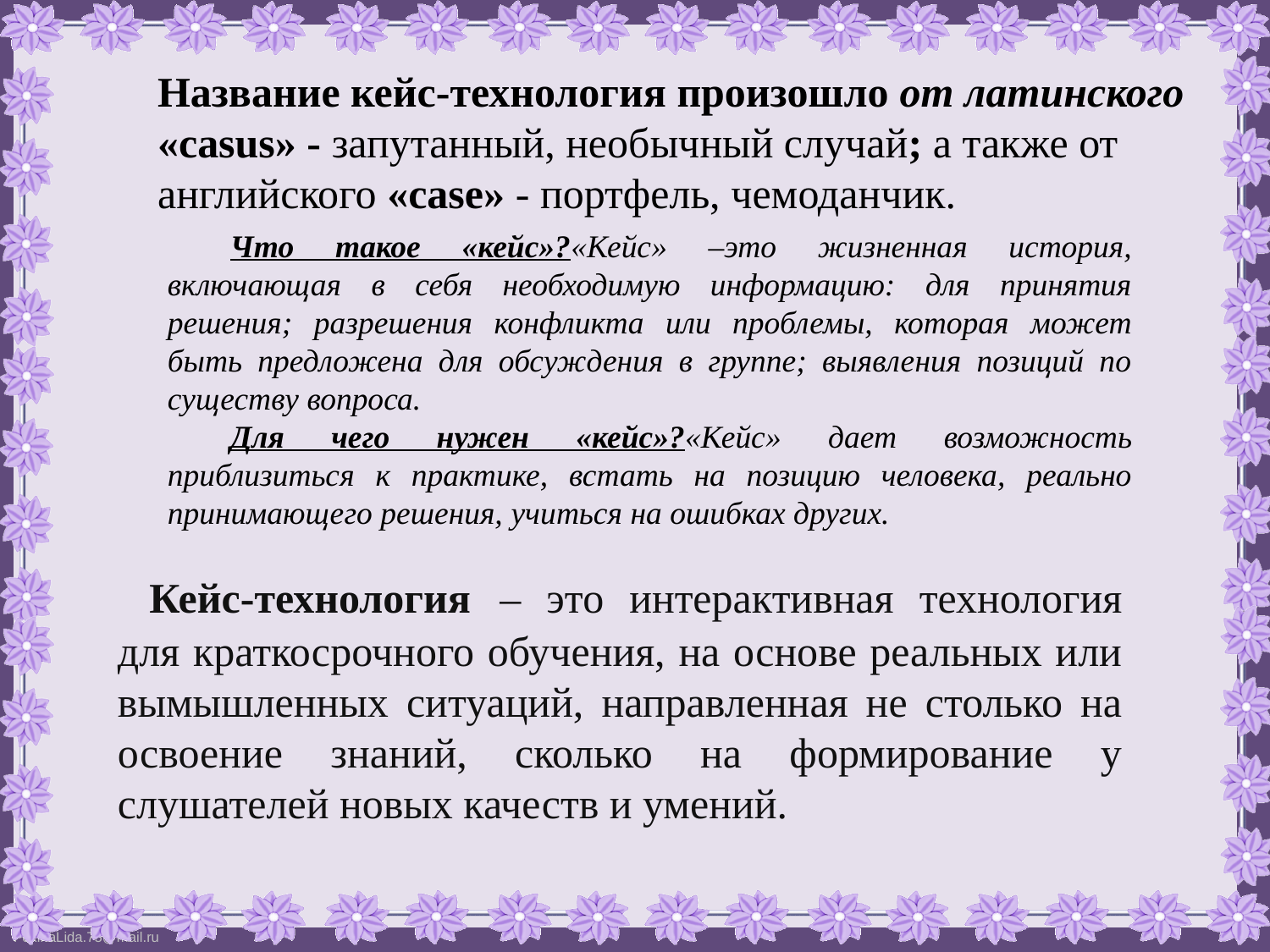

Название кейс-технология произошло от латинского «casus» - запутанный, необычный случай; а также от английского «case» - портфель, чемоданчик.
Что такое «кейс»?«Кейс» –это жизненная история, включающая в себя необходимую информацию: для принятия решения; разрешения конфликта или проблемы, которая может быть предложена для обсуждения в группе; выявления позиций по существу вопроса.
Для чего нужен «кейс»?«Кейс» дает возможность приблизиться к практике, встать на позицию человека, реально принимающего решения, учиться на ошибках других.
Кейс-технология – это интерактивная технология для краткосрочного обучения, на основе реальных или вымышленных ситуаций, направленная не столько на освоение знаний, сколько на формирование у слушателей новых качеств и умений.